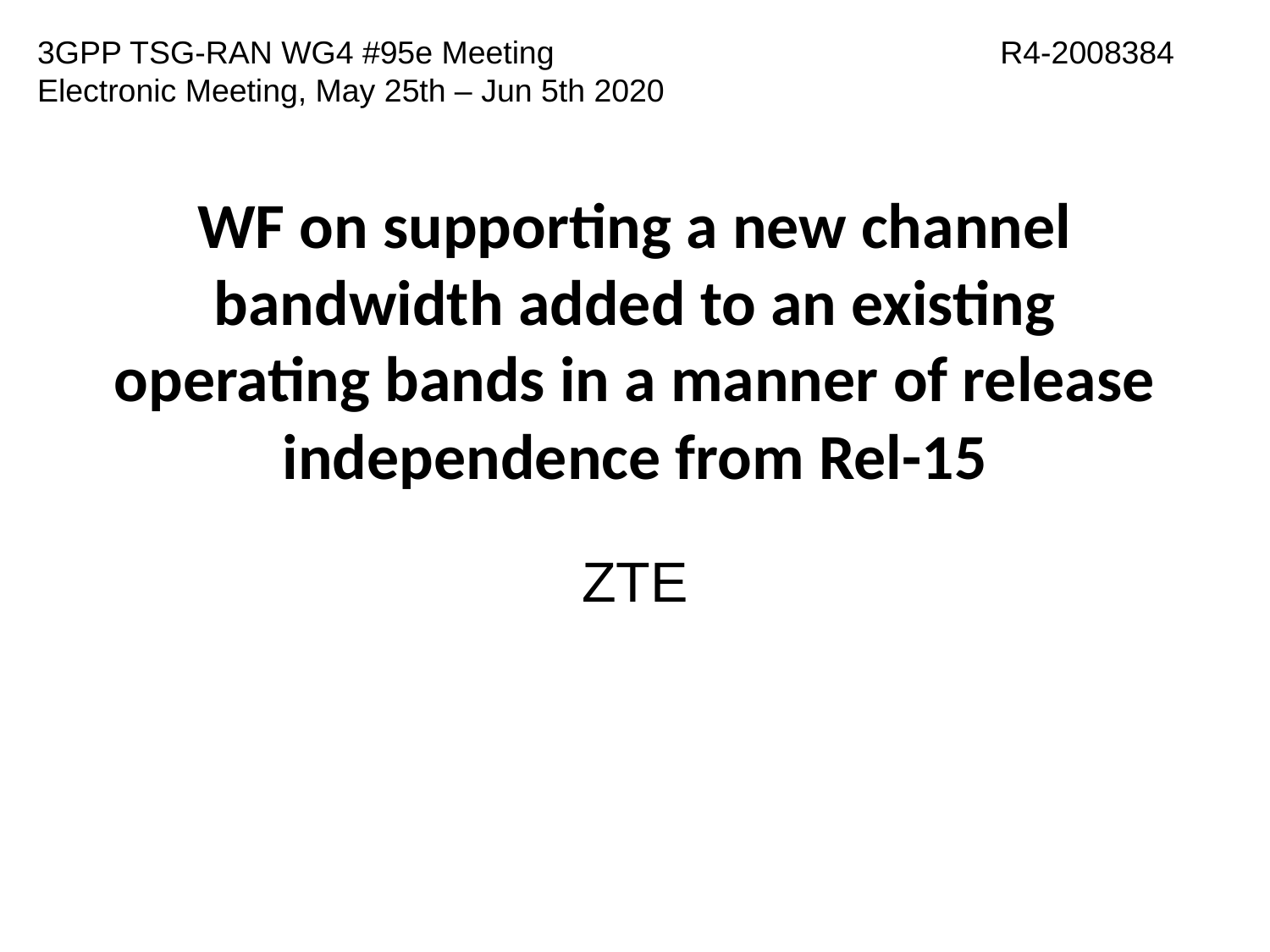

3GPP TSG-RAN WG4 #95e Meeting
Electronic Meeting, May 25th – Jun 5th 2020
R4-2008384
# WF on supporting a new channel bandwidth added to an existing operating bands in a manner of release independence from Rel-15
ZTE